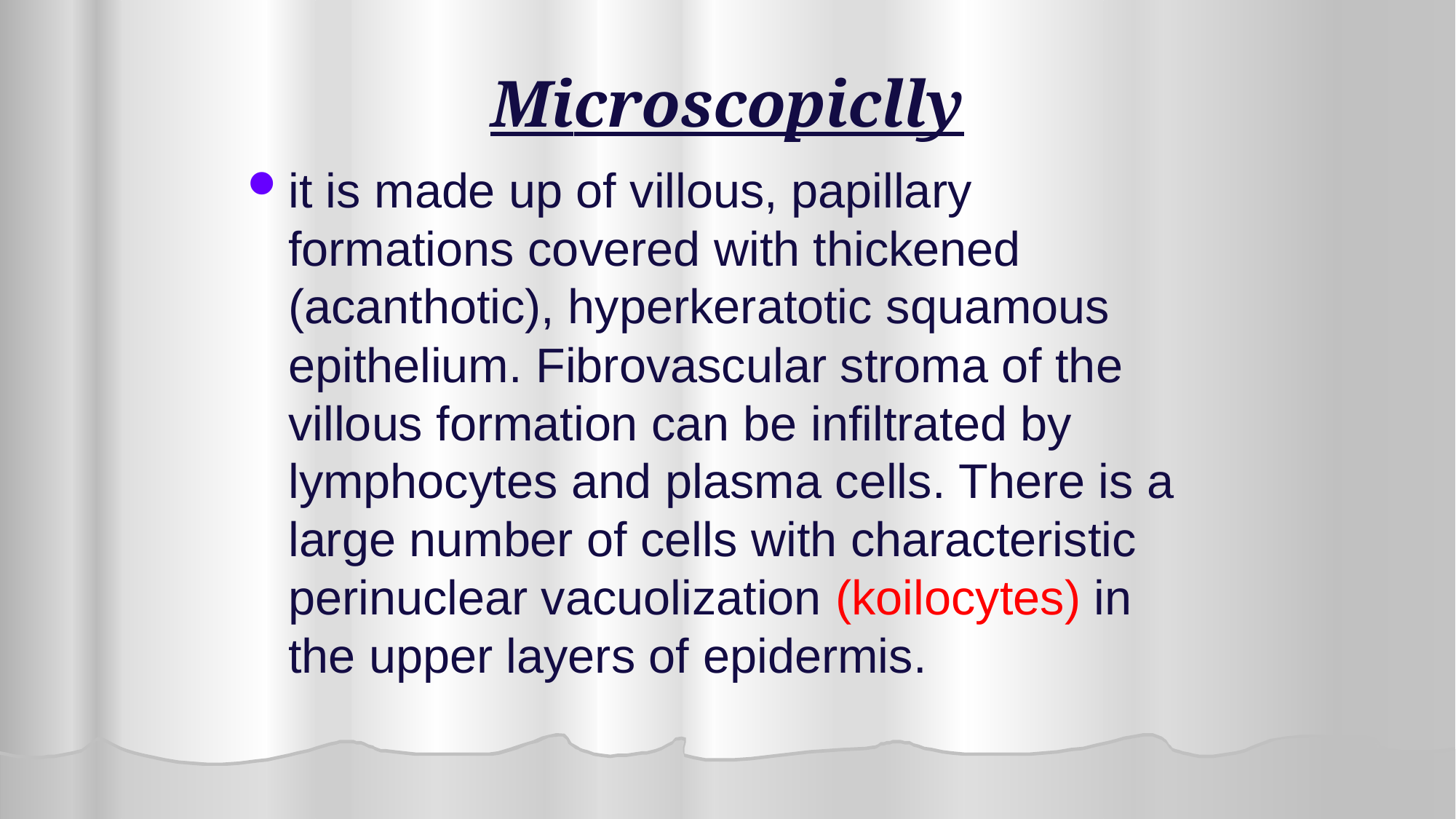

# Microscopiclly
it is made up of villous, papillary formations covered with thickened (acanthotic), hyperkeratotic squamous epithelium. Fibrovascular stroma of the villous formation can be infiltrated by lymphocytes and plasma cells. There is a large number of cells with characteristic perinuclear vacuolization (koilocytes) in the upper layers of epidermis.